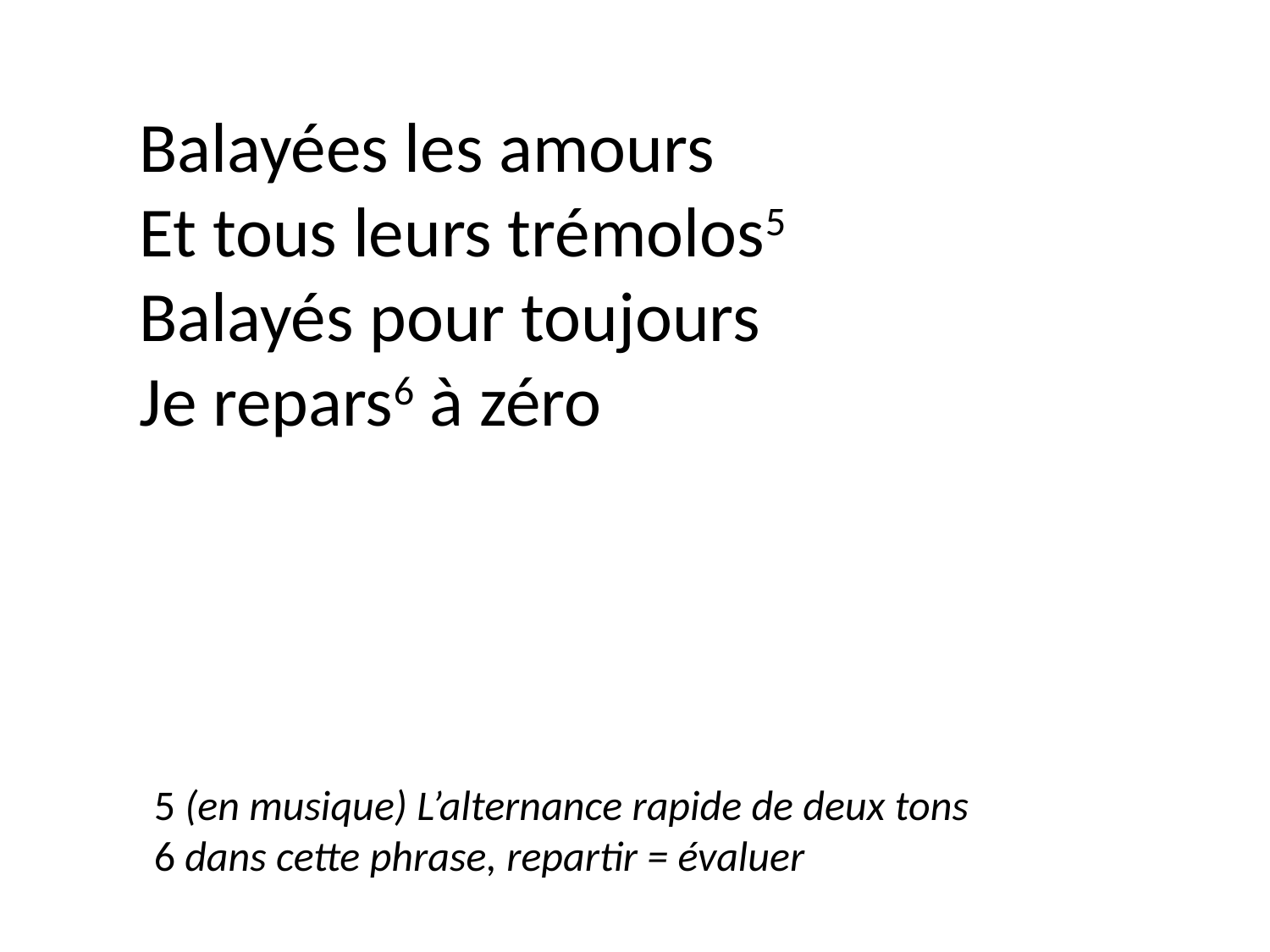

Balayées les amours
Et tous leurs trémolos5
Balayés pour toujours
Je repars6 à zéro
5 (en musique) L’alternance rapide de deux tons
6 dans cette phrase, repartir = évaluer